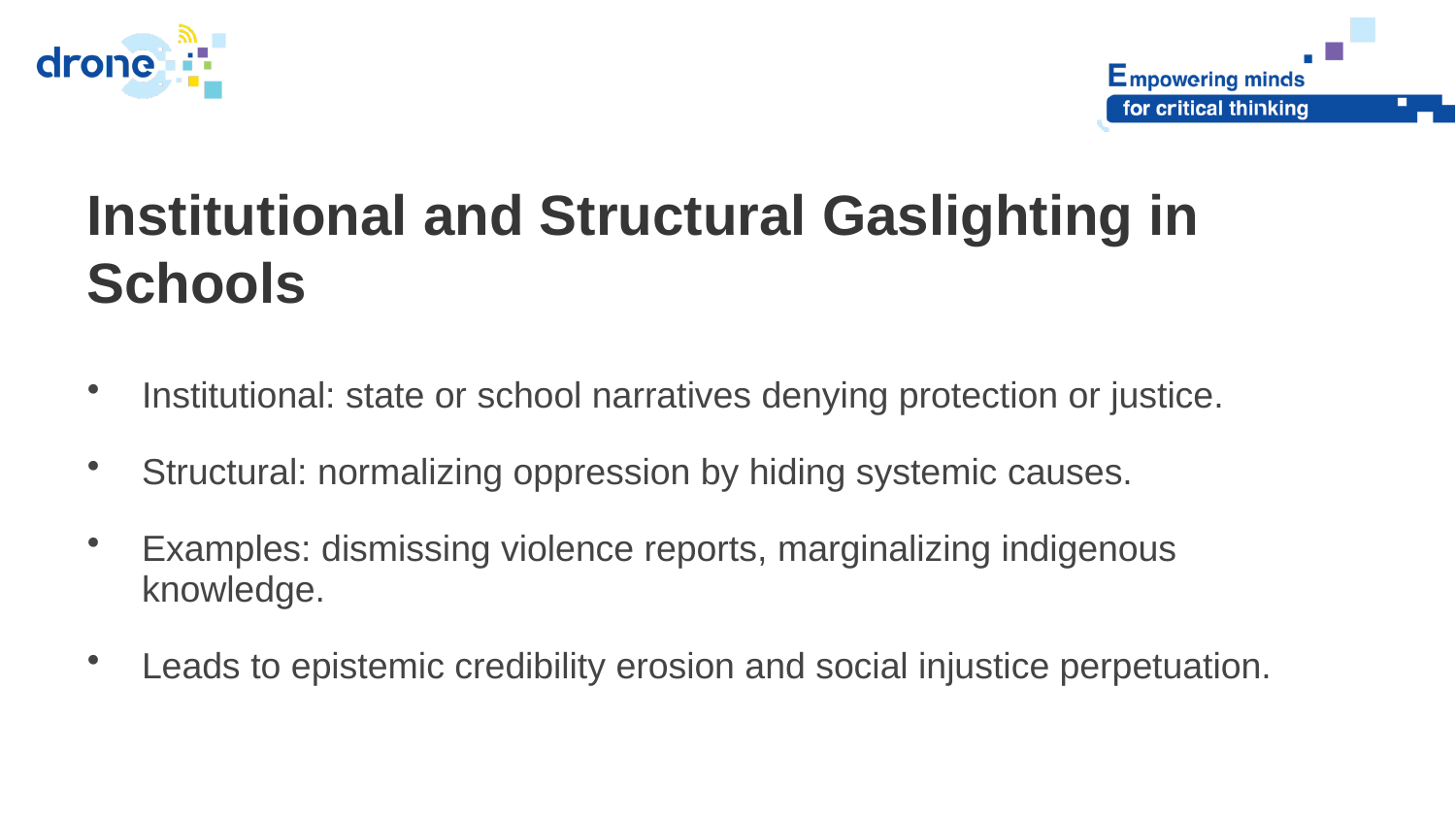

Institutional and Structural Gaslighting in Schools
Institutional: state or school narratives denying protection or justice.
Structural: normalizing oppression by hiding systemic causes.
Examples: dismissing violence reports, marginalizing indigenous knowledge.
Leads to epistemic credibility erosion and social injustice perpetuation.